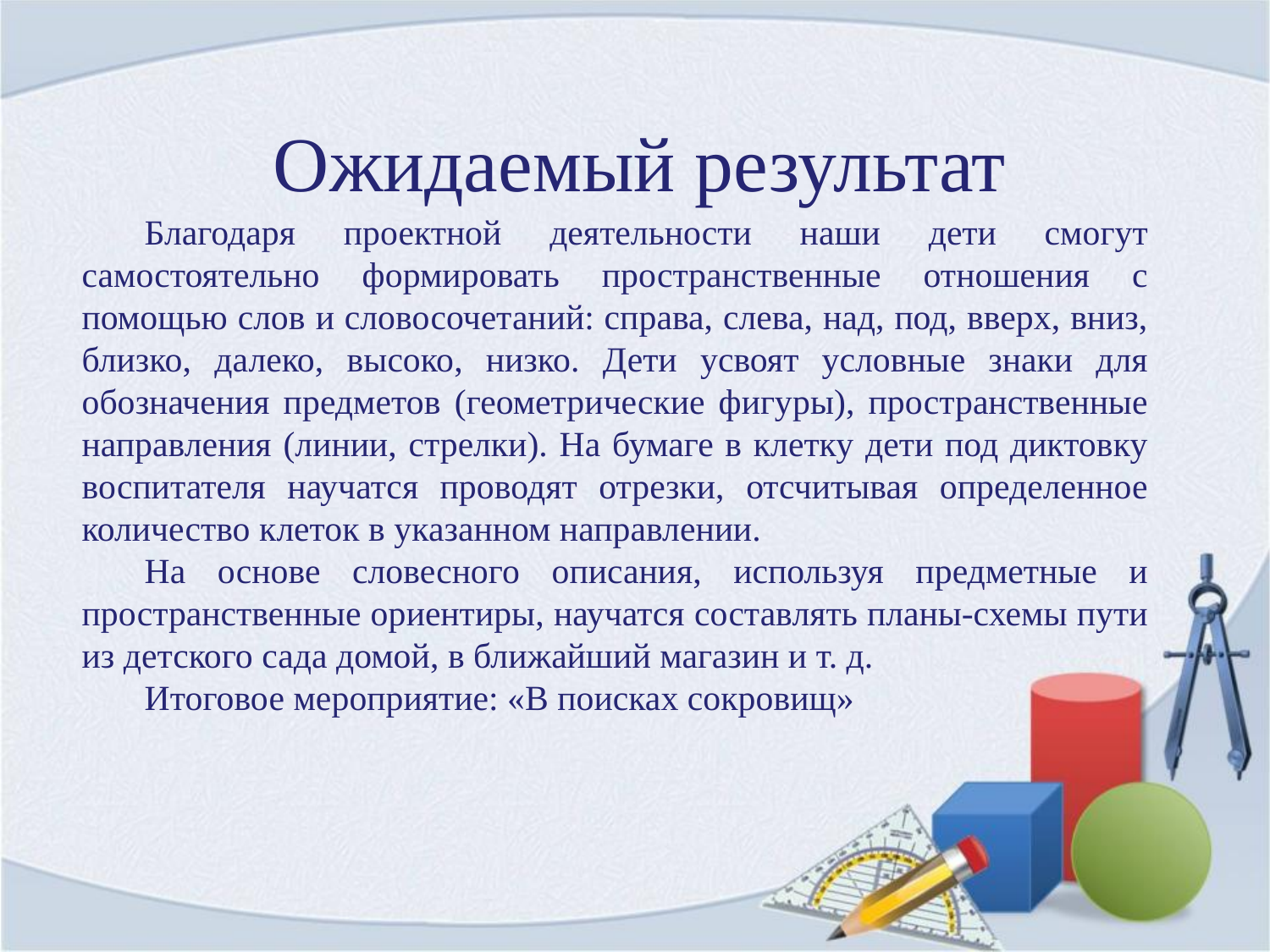

# Ожидаемый результат
Благодаря проектной деятельности наши дети смогут самостоятельно формировать пространственные отношения с помощью слов и словосочетаний: справа, слева, над, под, вверх, вниз, близко, далеко, высоко, низко. Дети усвоят условные знаки для обозначения предметов (геометрические фигуры), пространственные направления (линии, стрелки). На бумаге в клетку дети под диктовку воспитателя научатся проводят отрезки, отсчитывая определенное количество клеток в указанном направлении.
На основе словесного описания, используя предметные и пространственные ориентиры, научатся составлять планы-схемы пути из детского сада домой, в ближайший магазин и т. д.
Итоговое мероприятие: «В поисках сокровищ»